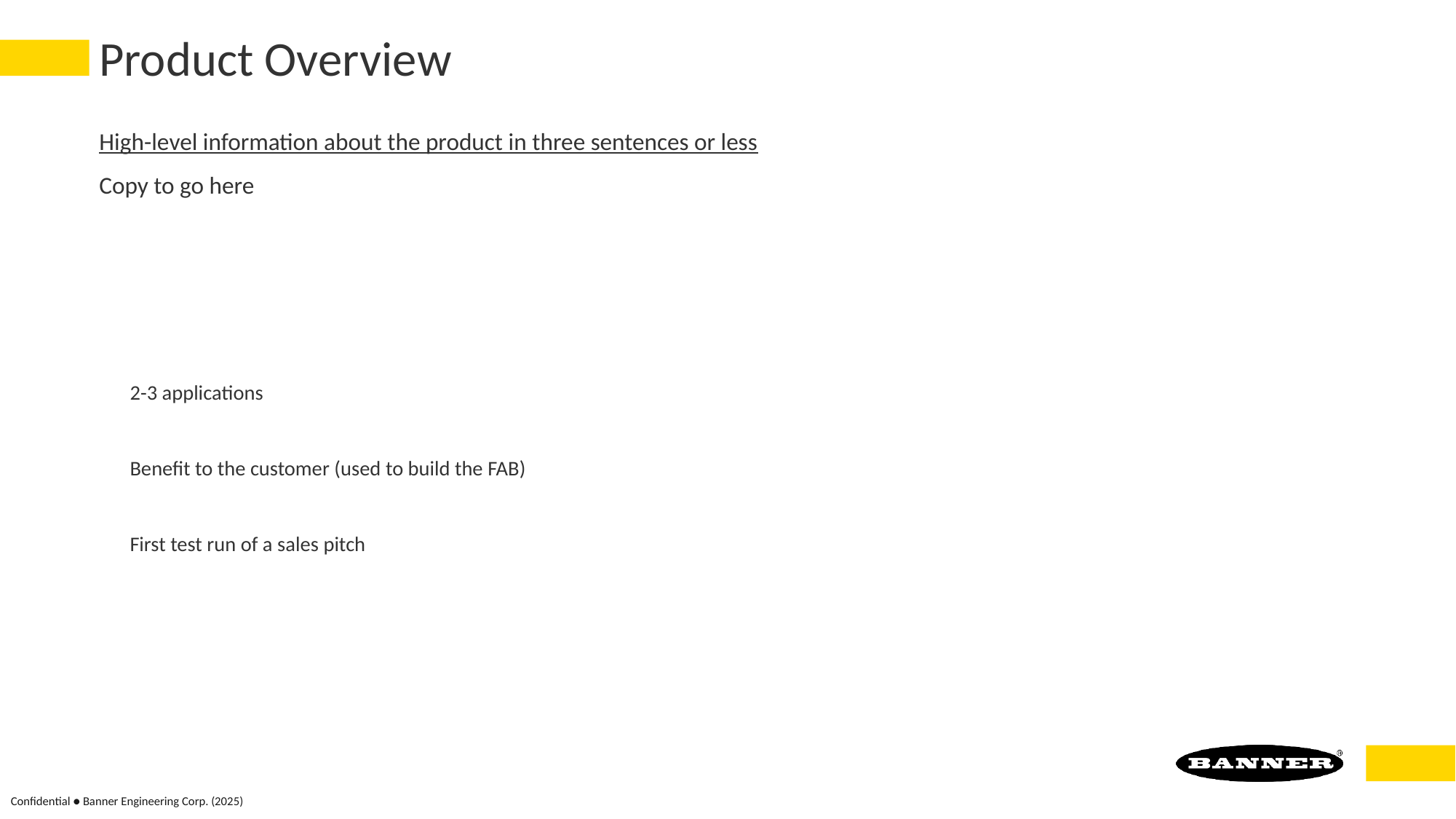

# Product Overview
High-level information about the product in three sentences or less

Copy to go here
2-3 applications

Benefit to the customer (used to build the FAB)

First test run of a sales pitch